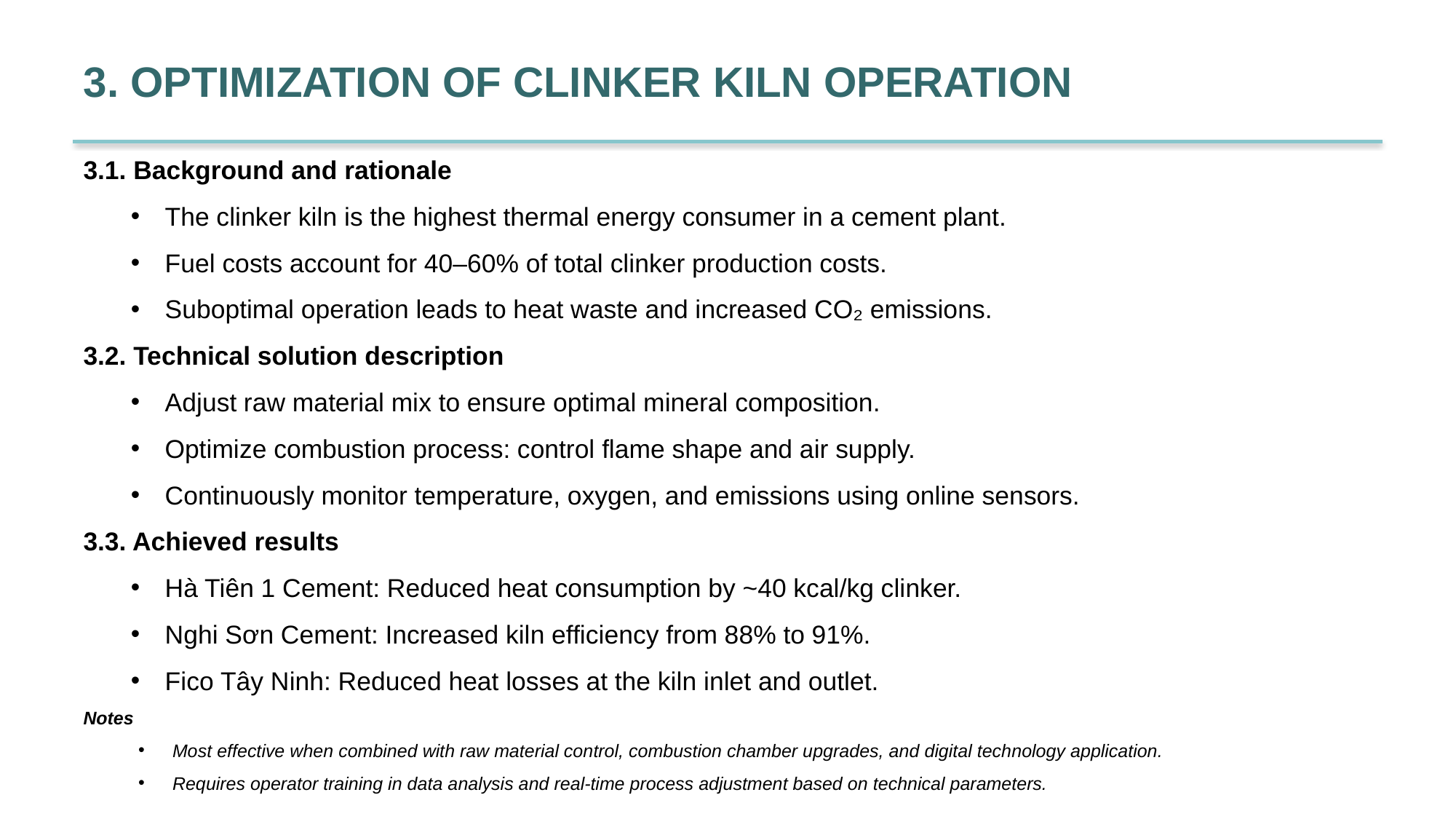

3. OPTIMIZATION OF CLINKER KILN OPERATION
3.1. Background and rationale
The clinker kiln is the highest thermal energy consumer in a cement plant.
Fuel costs account for 40–60% of total clinker production costs.
Suboptimal operation leads to heat waste and increased CO₂ emissions.
3.2. Technical solution description
Adjust raw material mix to ensure optimal mineral composition.
Optimize combustion process: control flame shape and air supply.
Continuously monitor temperature, oxygen, and emissions using online sensors.
3.3. Achieved results
Hà Tiên 1 Cement: Reduced heat consumption by ~40 kcal/kg clinker.
Nghi Sơn Cement: Increased kiln efficiency from 88% to 91%.
Fico Tây Ninh: Reduced heat losses at the kiln inlet and outlet.
Notes
Most effective when combined with raw material control, combustion chamber upgrades, and digital technology application.
Requires operator training in data analysis and real-time process adjustment based on technical parameters.